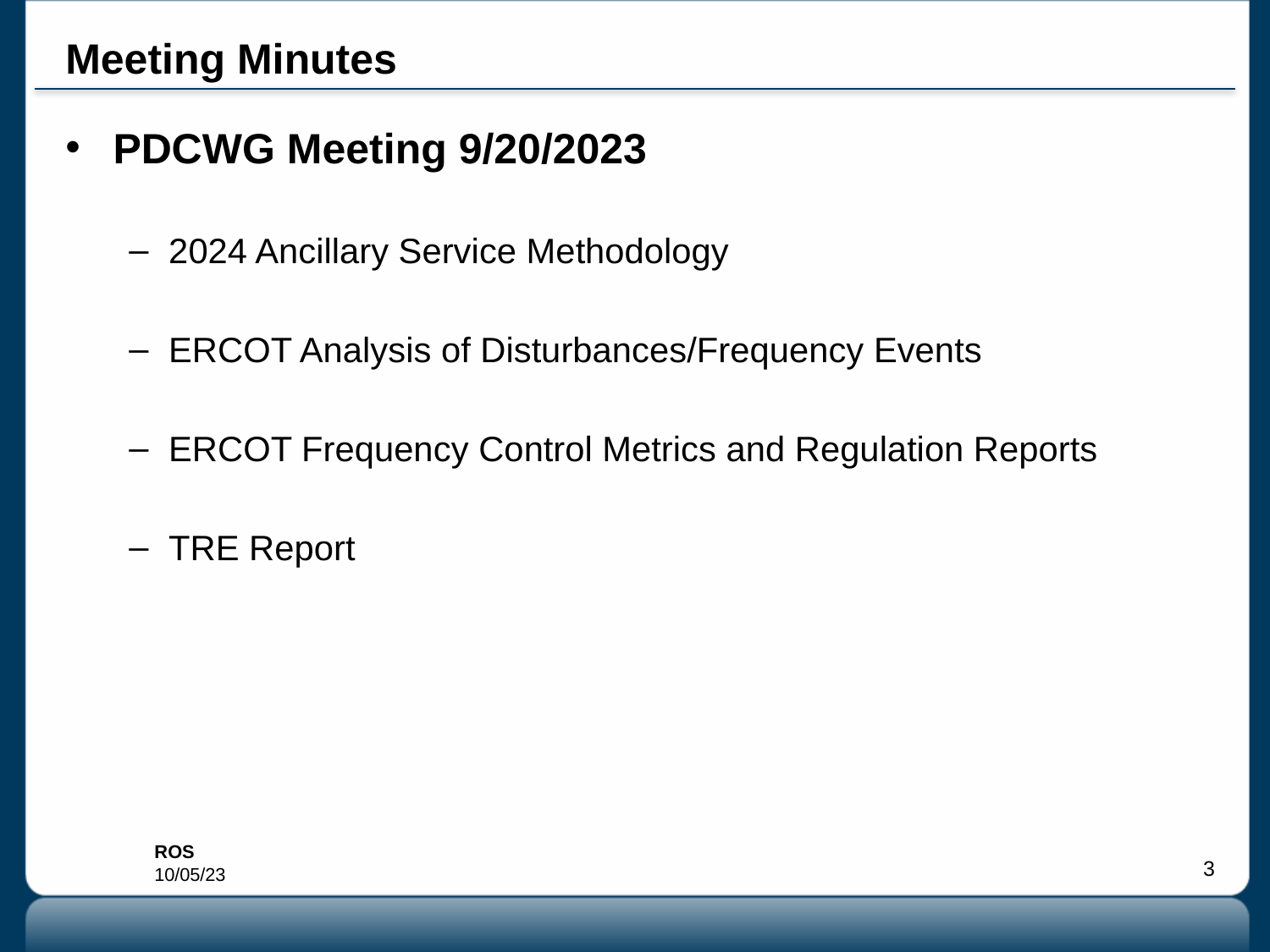

# Meeting Minutes
PDCWG Meeting 9/20/2023

2024 Ancillary Service Methodology

ERCOT Analysis of Disturbances/Frequency Events

ERCOT Frequency Control Metrics and Regulation Reports

TRE Report